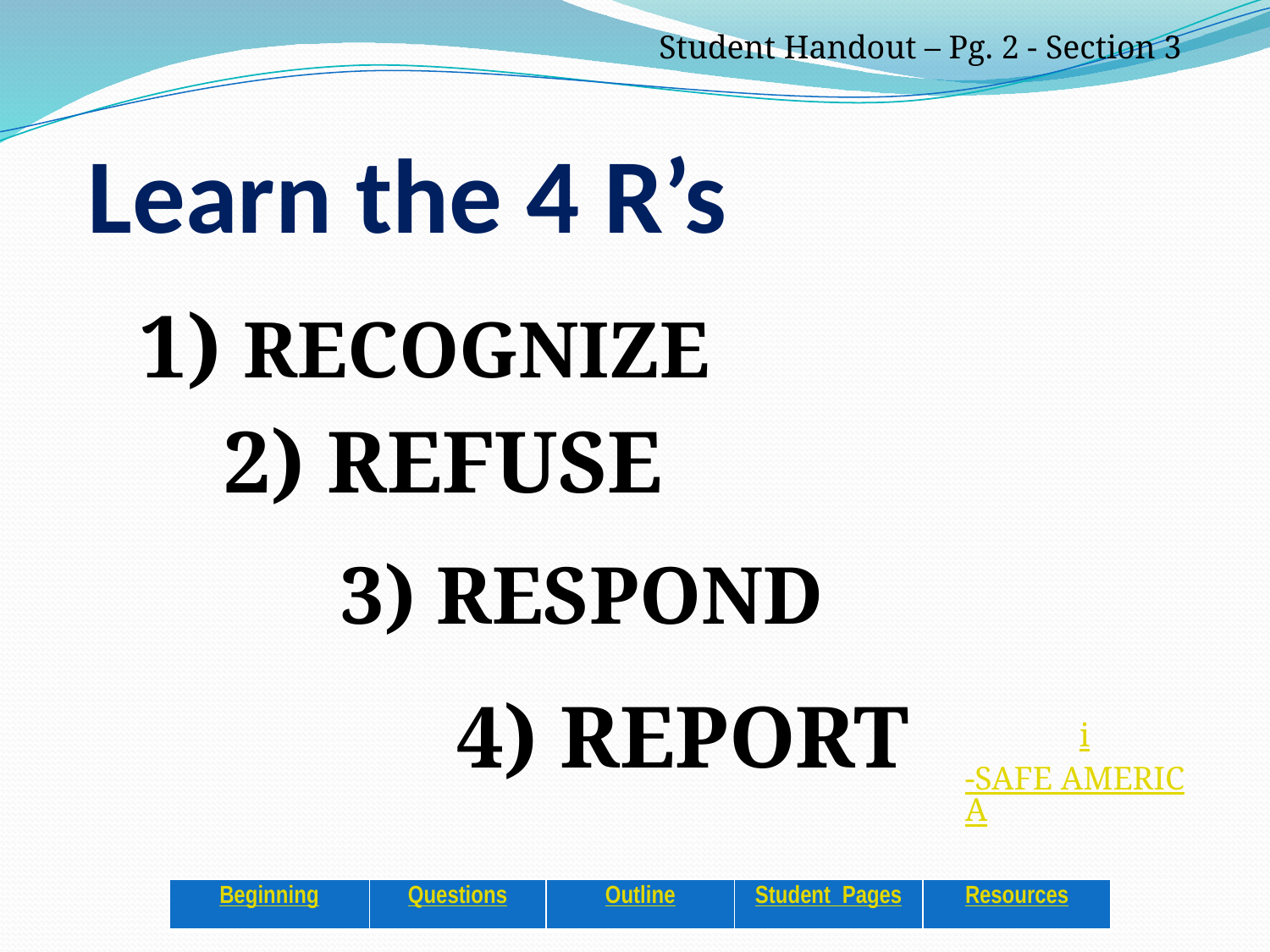

Student Handout – Pg. 2 - Section 3
# Learn the 4 R’s
1) RECOGNIZE

2) REFUSE

3) RESPOND

4) REPORT
i-SAFE AMERICA
| Beginning | Questions | Outline | Student Pages | Resources |
| --- | --- | --- | --- | --- |